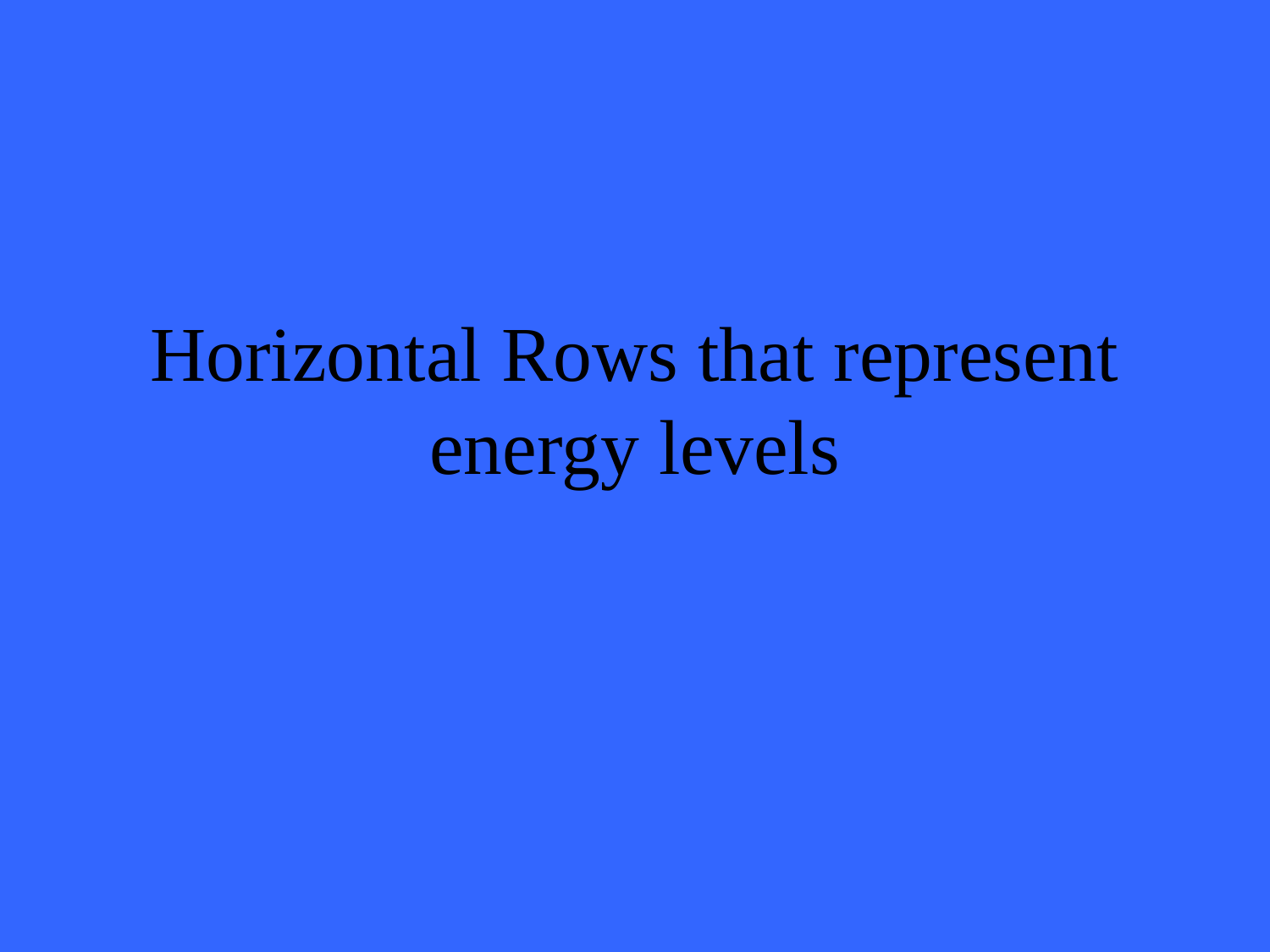

# Horizontal Rows that represent energy levels